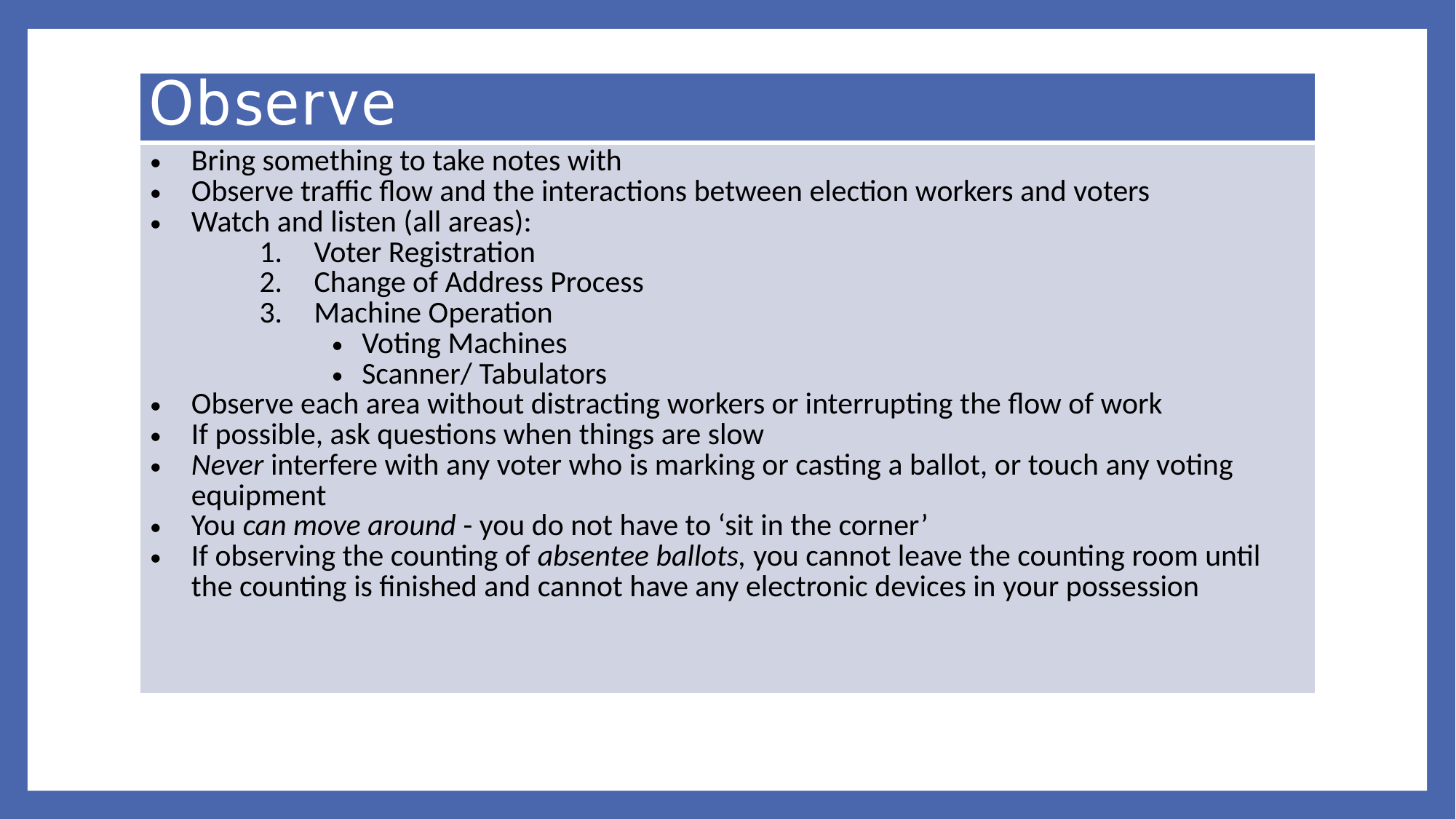

| Observe |
| --- |
| Bring something to take notes with Observe traffic flow and the interactions between election workers and voters Watch and listen (all areas): Voter Registration Change of Address Process Machine Operation Voting Machines Scanner/ Tabulators Observe each area without distracting workers or interrupting the flow of work If possible, ask questions when things are slow Never interfere with any voter who is marking or casting a ballot, or touch any voting equipment You can move around - you do not have to ‘sit in the corner’ If observing the counting of absentee ballots, you cannot leave the counting room until the counting is finished and cannot have any electronic devices in your possession |